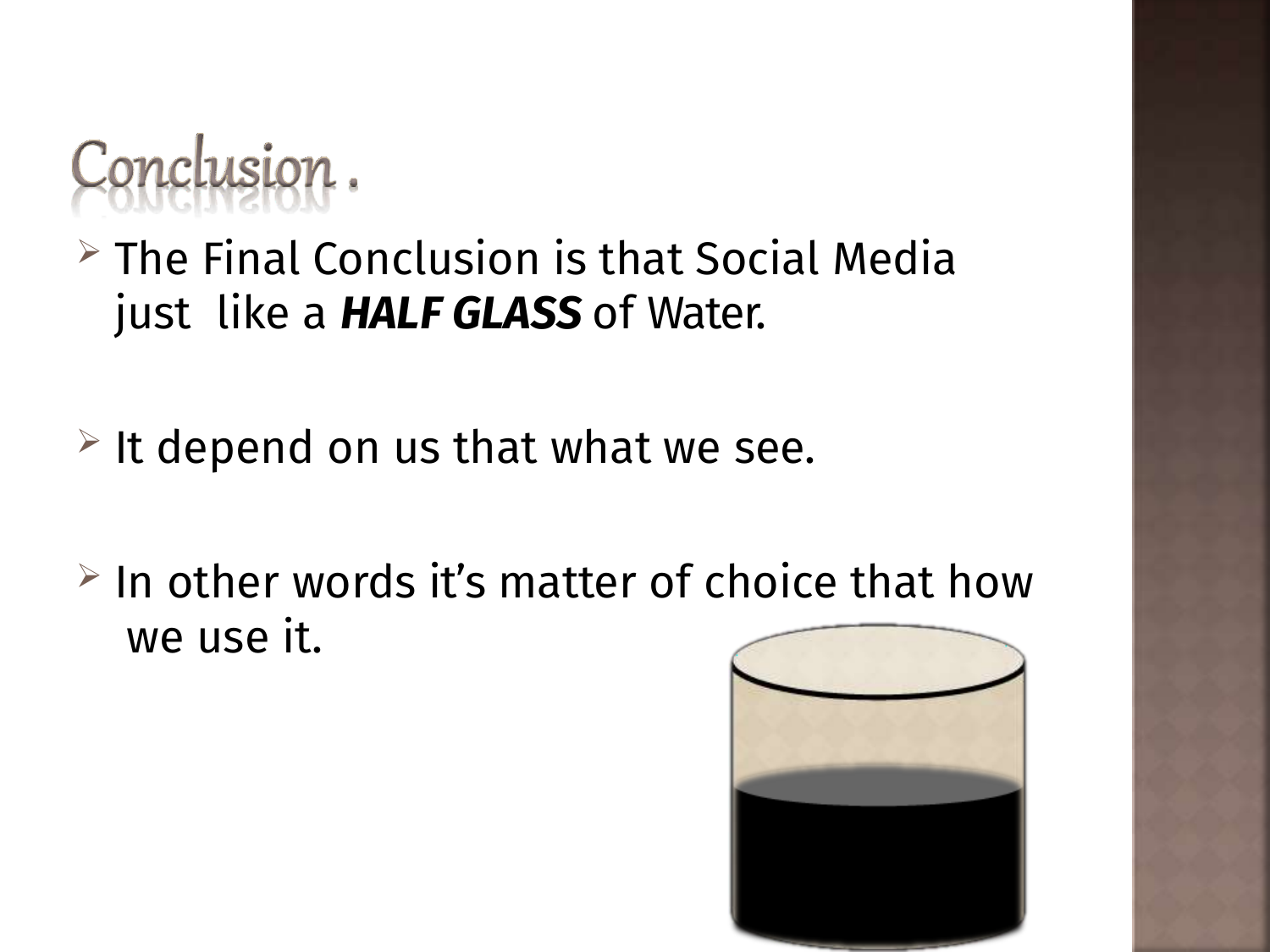

The Final Conclusion is that Social Media just  like a HALF GLASS of Water.

It depend on us that what we see.

In other words it’s matter of choice that how  we use it.